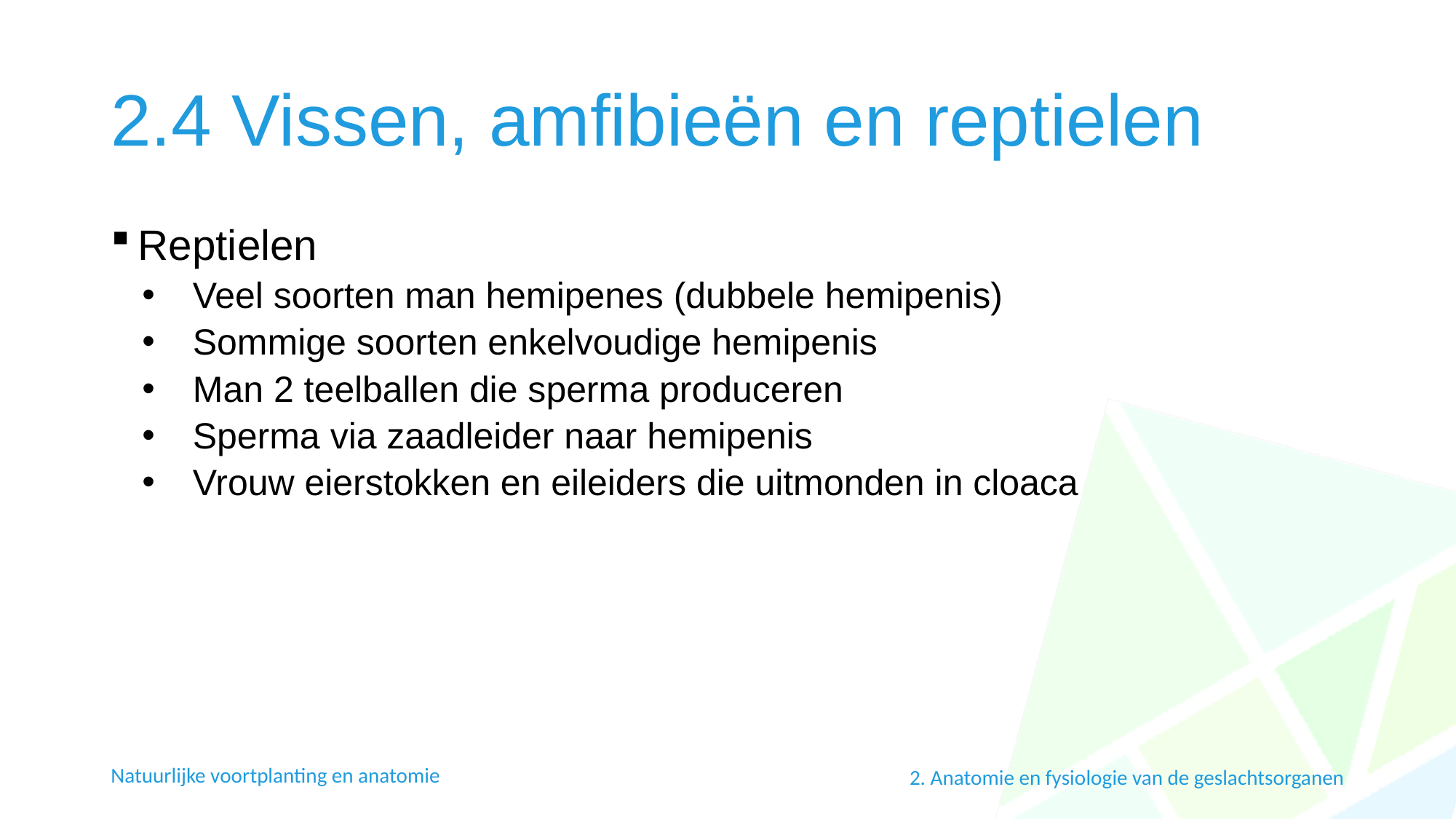

# 2.4 Vissen, amfibieën en reptielen
Reptielen
Veel soorten man hemipenes (dubbele hemipenis)
Sommige soorten enkelvoudige hemipenis
Man 2 teelballen die sperma produceren
Sperma via zaadleider naar hemipenis
Vrouw eierstokken en eileiders die uitmonden in cloaca

Natuurlijke voortplanting en anatomie
2. Anatomie en fysiologie van de geslachtsorganen